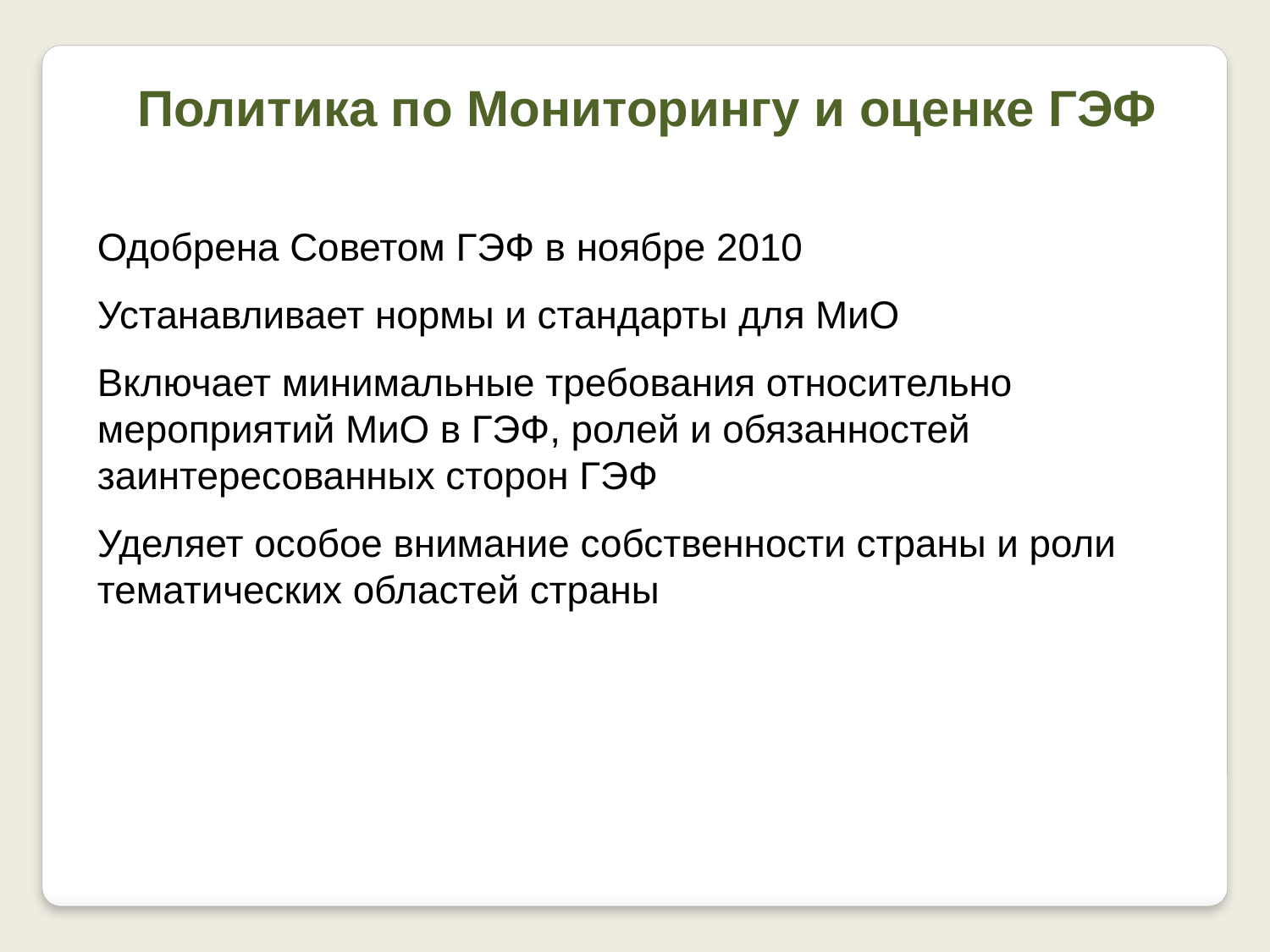

Политика по Мониторингу и оценке ГЭФ
Одобрена Советом ГЭФ в ноябре 2010
Устанавливает нормы и стандарты для МиО
Включает минимальные требования относительно мероприятий МиО в ГЭФ, ролей и обязанностей заинтересованных сторон ГЭФ
Уделяет особое внимание собственности страны и роли тематических областей страны